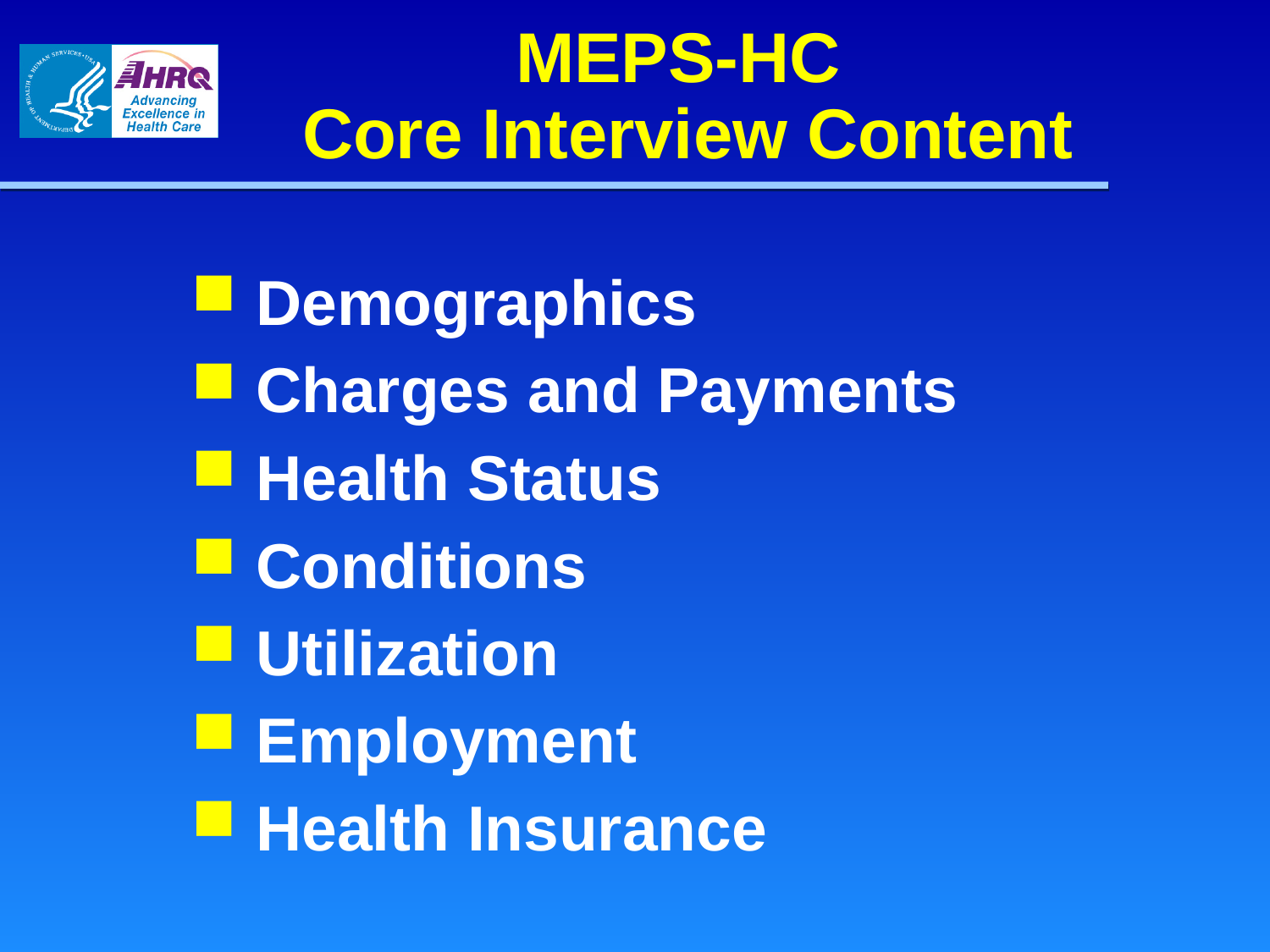

# MEPS-HC Core Interview Content
Demographics
Charges and Payments
Health Status
Conditions
Utilization
Employment
Health Insurance